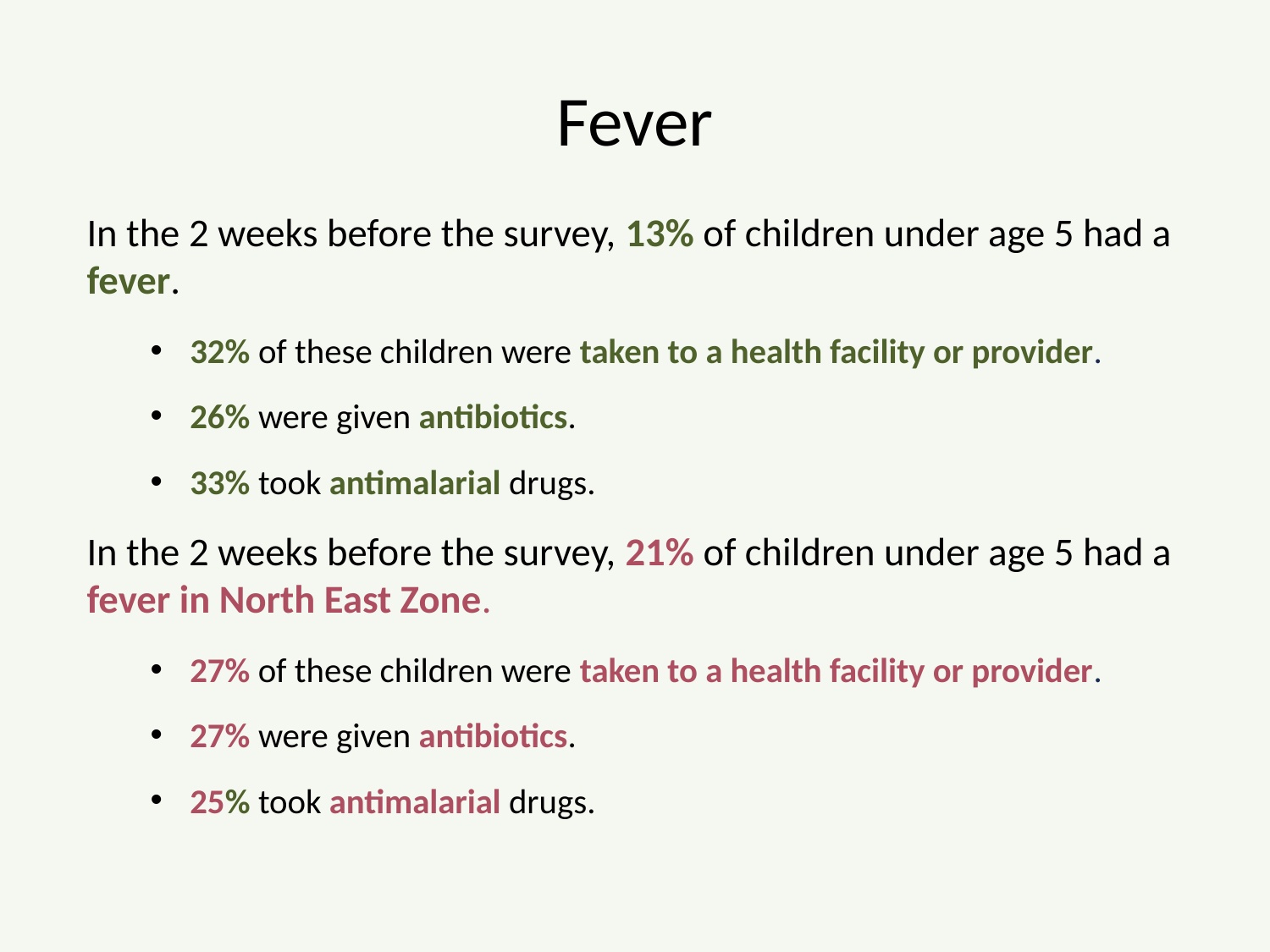

# Fever
In the 2 weeks before the survey, 13% of children under age 5 had a fever.
32% of these children were taken to a health facility or provider.
26% were given antibiotics.
33% took antimalarial drugs.
In the 2 weeks before the survey, 21% of children under age 5 had a fever in North East Zone.
27% of these children were taken to a health facility or provider.
27% were given antibiotics.
25% took antimalarial drugs.